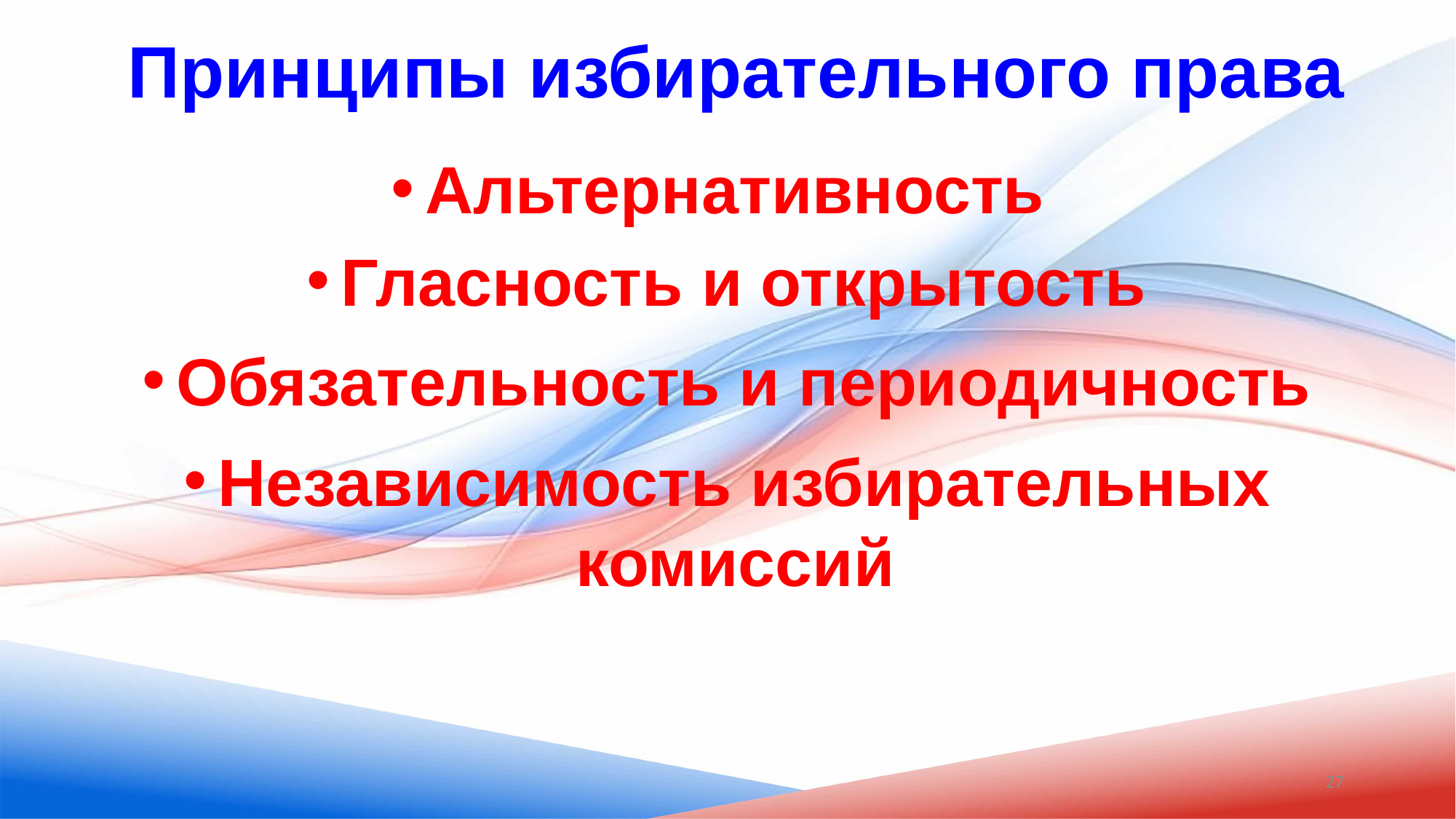

Принципы избирательного права
Альтернативность
Гласность и открытость
Обязательность и периодичность
Независимость избирательных комиссий
27